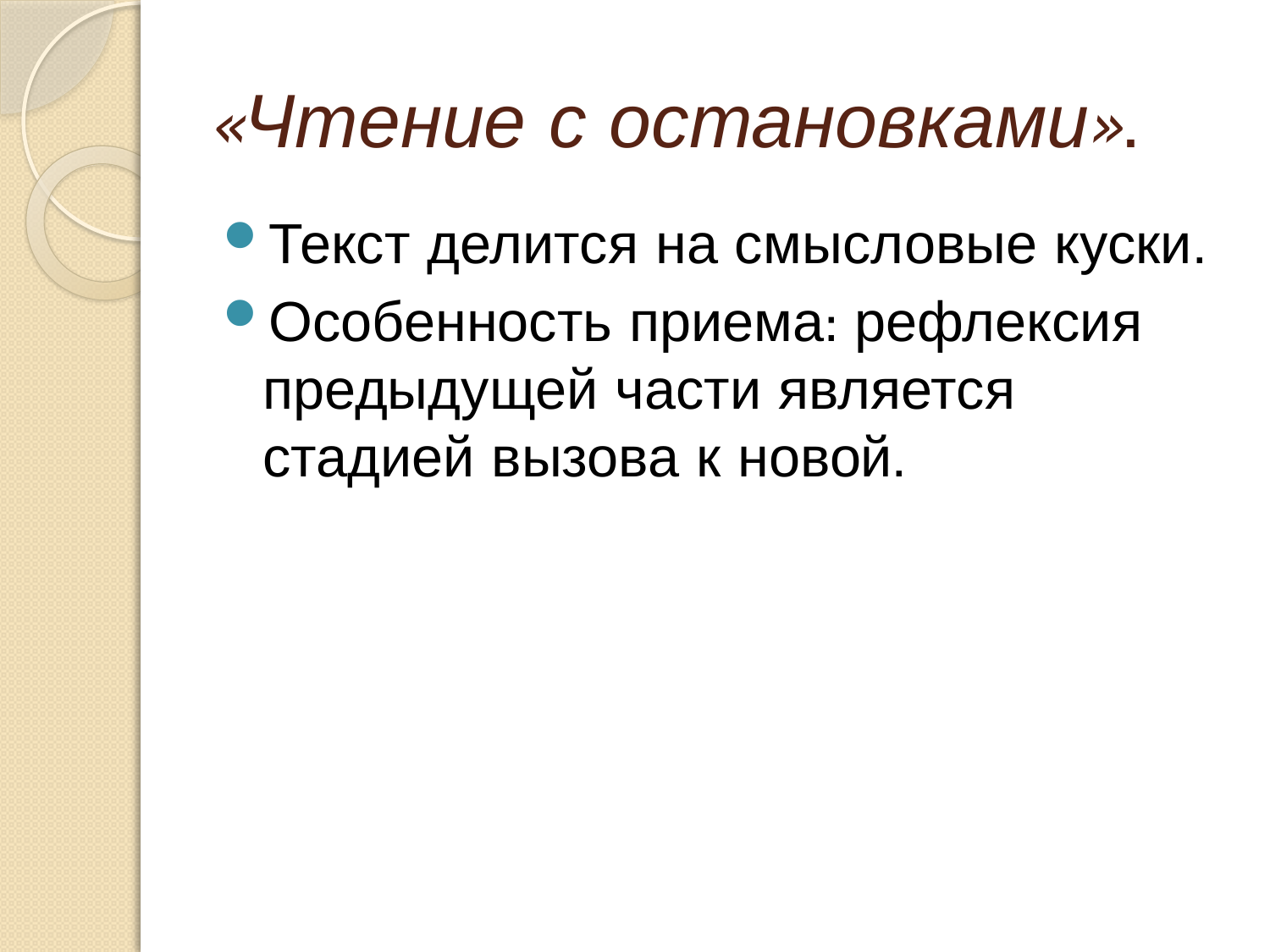

# «Чтение с остановками».
Текст делится на смысловые куски.
Особенность приема: рефлексия предыдущей части является стадией вызова к новой.